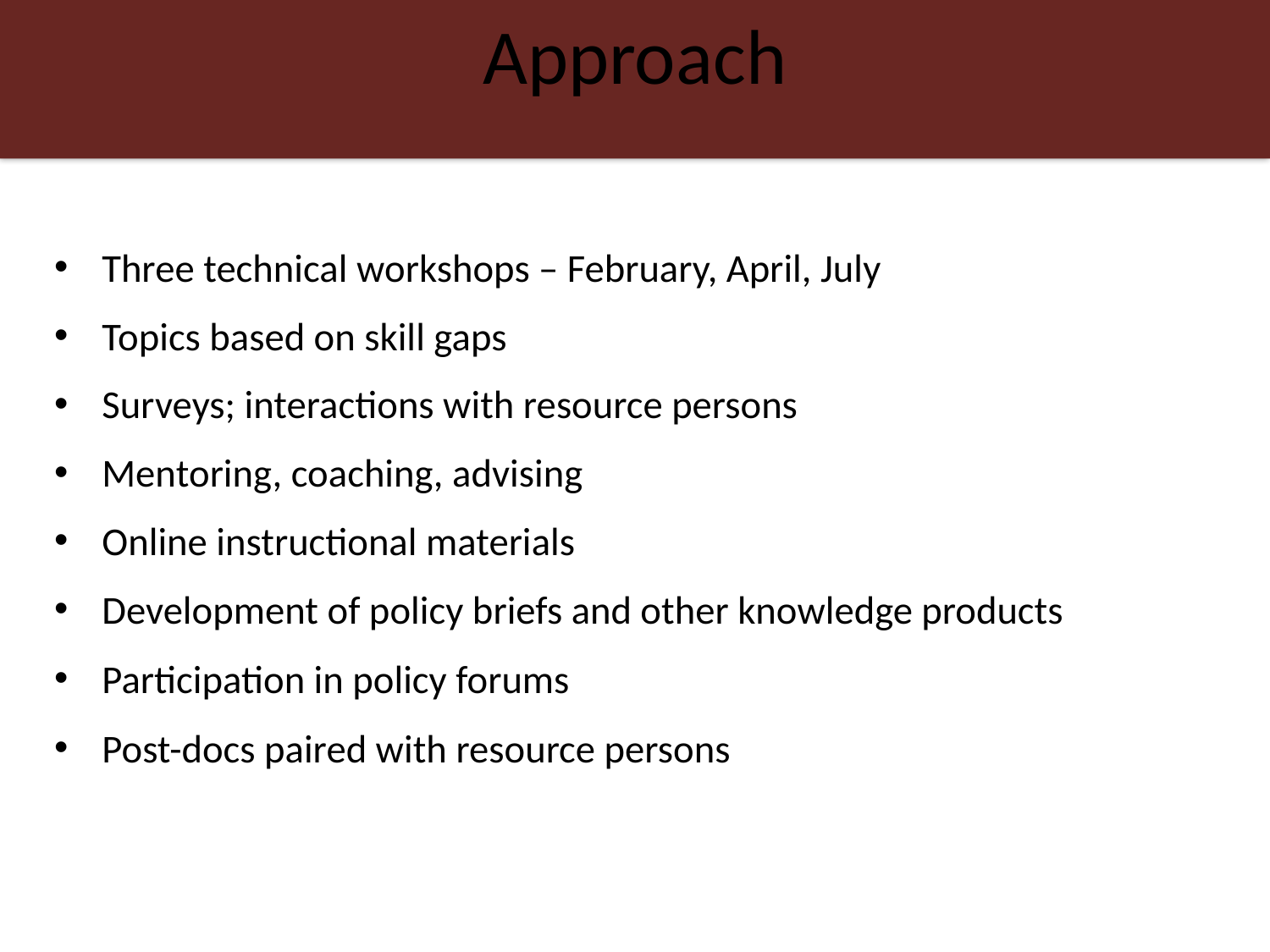

# Approach
Three technical workshops – February, April, July

Topics based on skill gaps

Surveys; interactions with resource persons

Mentoring, coaching, advising

Online instructional materials

Development of policy briefs and other knowledge products

Participation in policy forums

Post-docs paired with resource persons